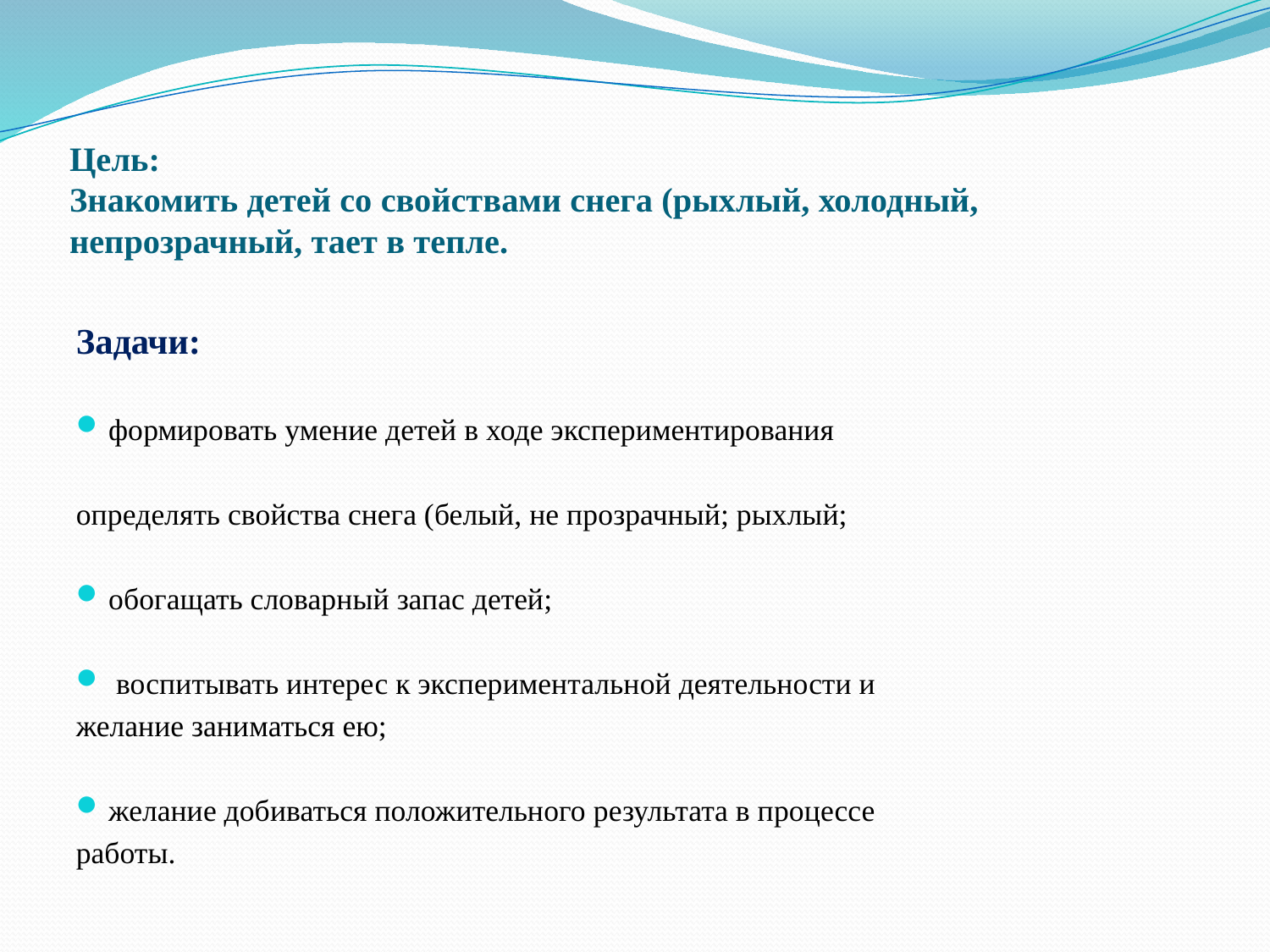

# Цель: Знакомить детей со свойствами снега (рыхлый, холодный, непрозрачный, тает в тепле.

Задачи:

формировать умение детей в ходе экспериментирования

определять свойства снега (белый, не прозрачный; рыхлый;

обогащать словарный запас детей;

 воспитывать интерес к экспериментальной деятельности и
желание заниматься ею;

желание добиваться положительного результата в процессе
работы.